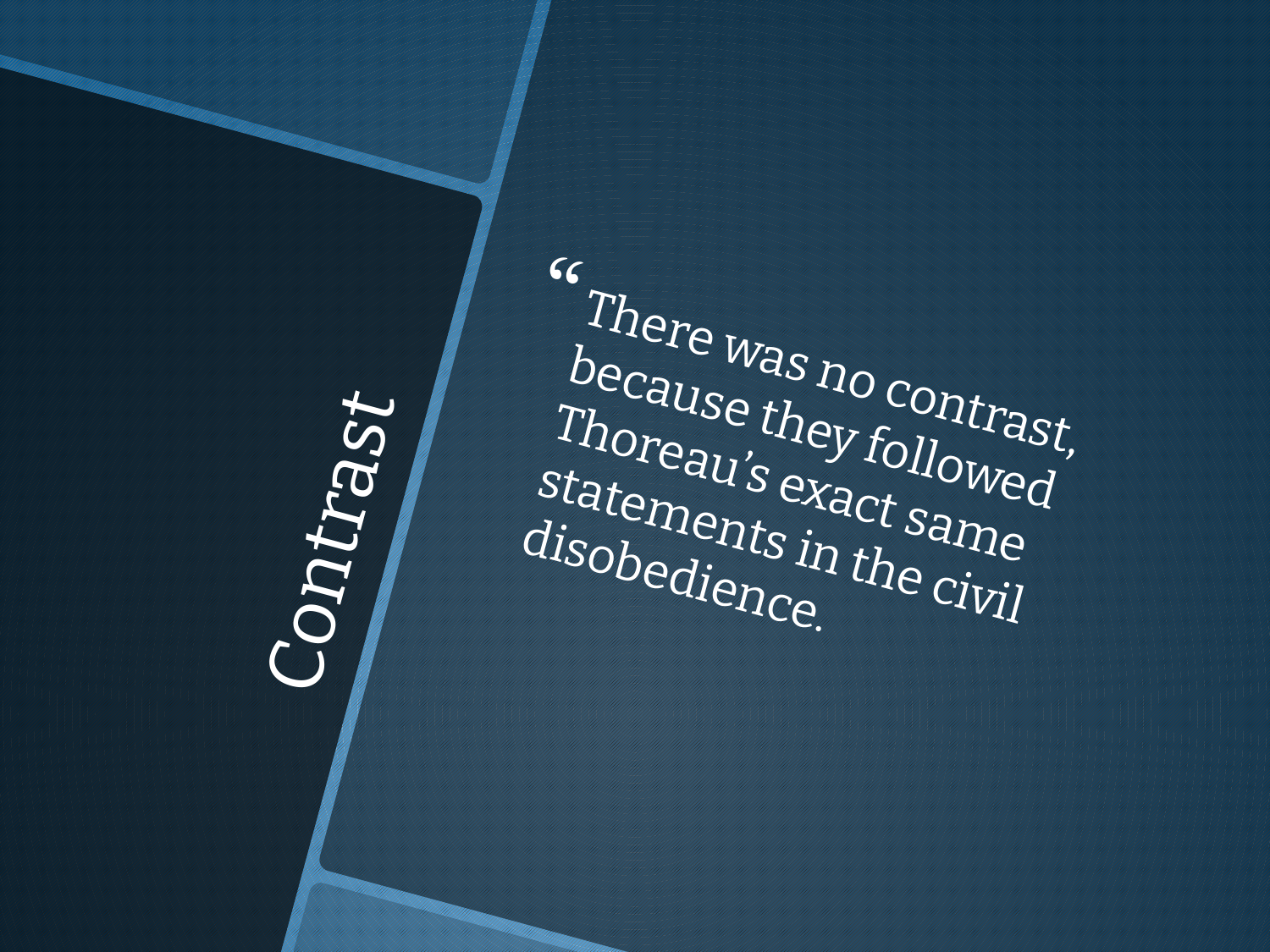

There was no contrast, because they followed Thoreau’s exact same statements in the civil disobedience.
# Contrast